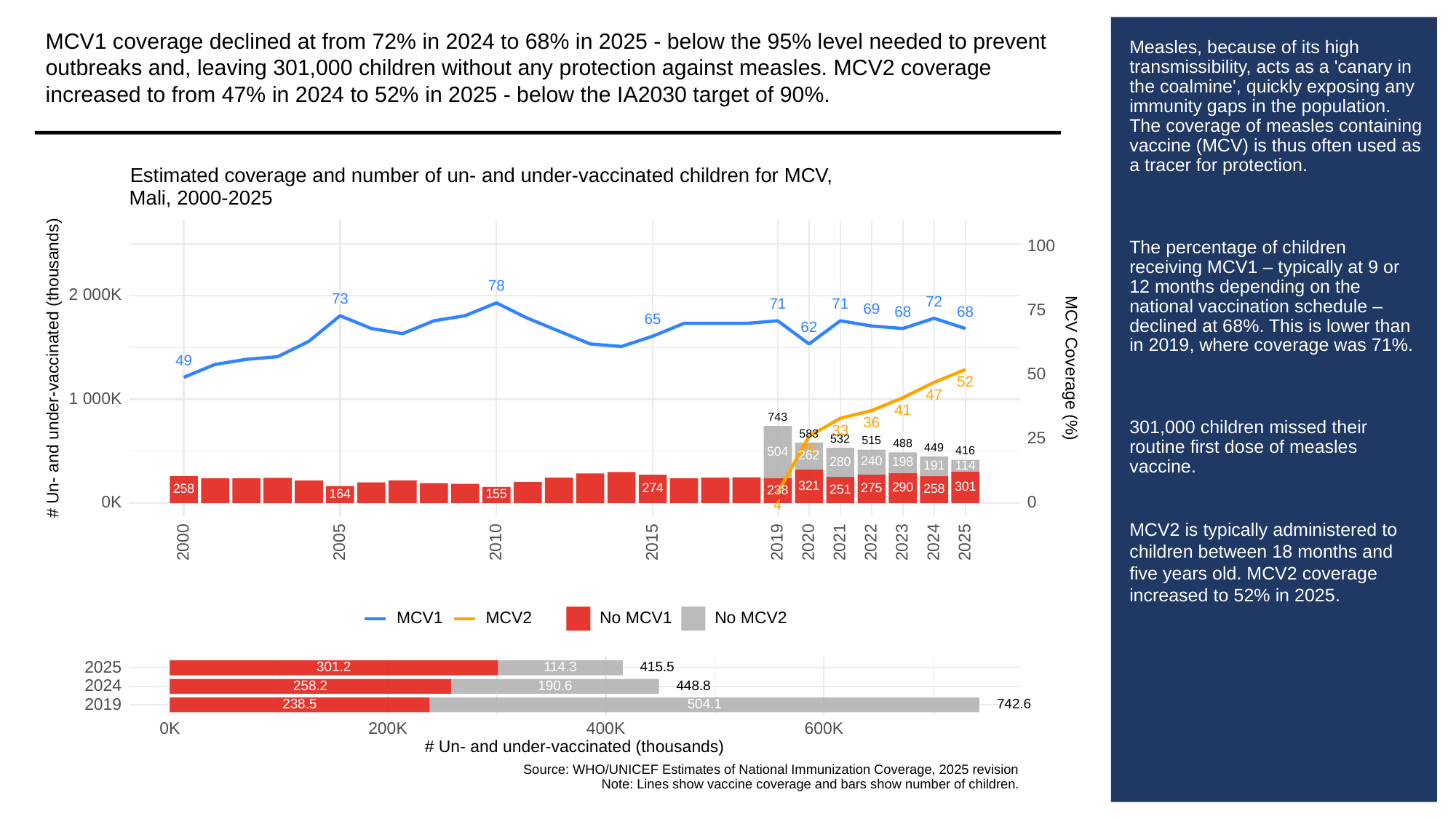

MCV1 coverage declined at from 72% in 2024 to 68% in 2025 - below the 95% level needed to prevent outbreaks and, leaving 301,000 children without any protection against measles. MCV2 coverage increased to from 47% in 2024 to 52% in 2025 - below the IA2030 target of 90%.
# Measles, because of its high transmissibility, acts as a 'canary in the coalmine', quickly exposing any immunity gaps in the population. The coverage of measles containing vaccine (MCV) is thus often used as a tracer for protection.

The percentage of children receiving MCV1 – typically at 9 or 12 months depending on the national vaccination schedule – declined at 68%. This is lower than in 2019, where coverage was 71%.

301,000 children missed their routine first dose of measles vaccine.

MCV2 is typically administered to children between 18 months and five years old. MCV2 coverage increased to 52% in 2025.

Estimated coverage and number of un- and under-vaccinated children for MCV,
Mali, 2000-2025

100

78
2 000K
73

72
71
71

69
75
68
68
65
62

49
# Un- and under-vaccinated (thousands)
MCV Coverage (%)
50

52
47
1 000K

41
743
36
33

583
25
532
515
488

26
449
416
504

262

240
280
198

114
191

321

301

290

275
274
258
258
251
238

164
155
0K
0
4

2023
2000
2005
2010
2015
2019
2020
2021
2022
2024
2025

MCV1
MCV2
No MCV1
No MCV2

2025
301.2
114.3
415.5

2024
258.2
190.6
448.8

2019
238.5
504.1
742.6

0K
200K
400K
600K
# Un- and under-vaccinated (thousands)
Source: WHO/UNICEF Estimates of National Immunization Coverage, 2025 revision
Note: Lines show vaccine coverage and bars show number of children.